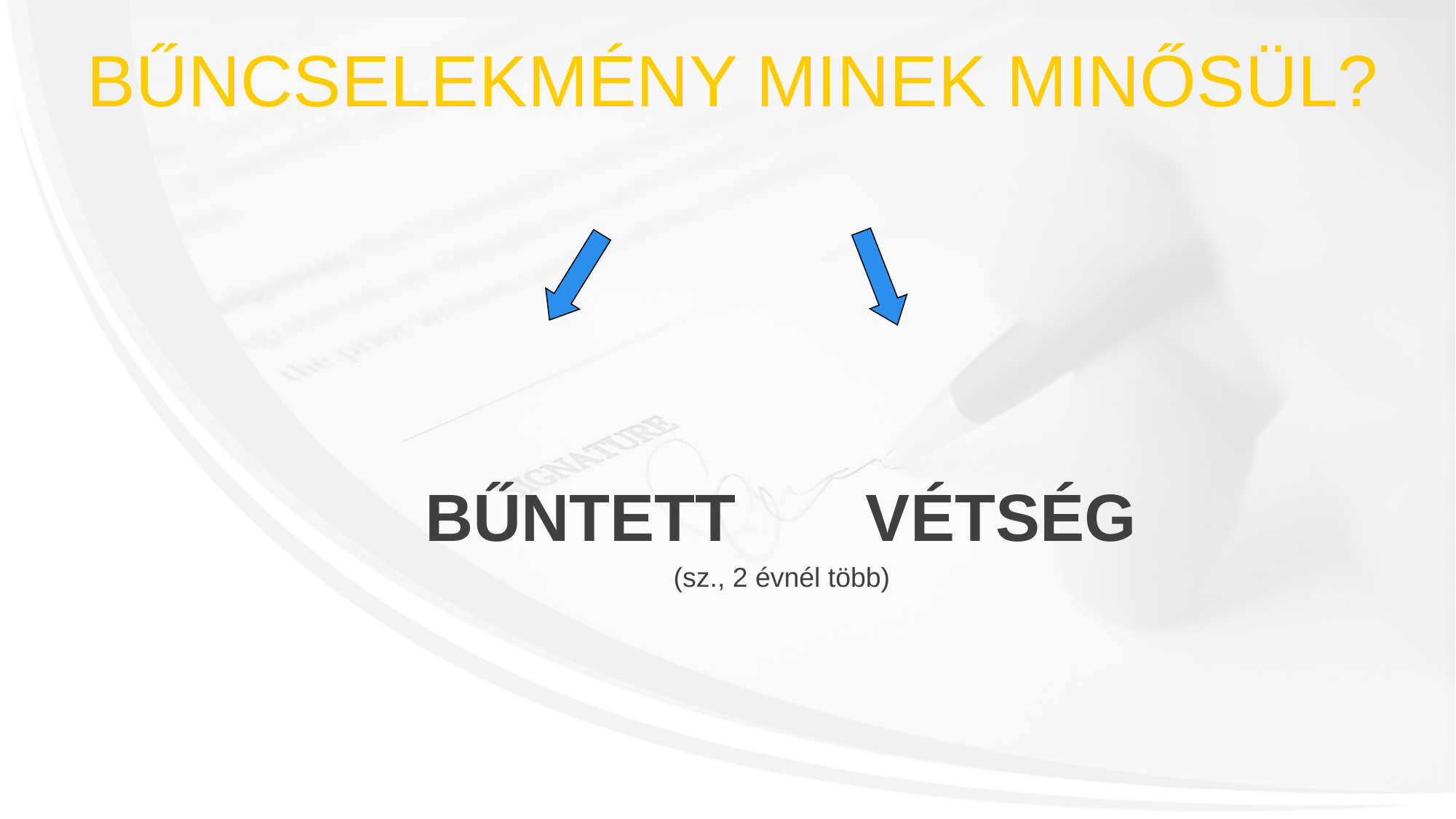

BŰNCSELEKMÉNY MINEK MINŐSÜL?

  BŰNTETT       VÉTSÉG
     (sz., 2 évnél több)